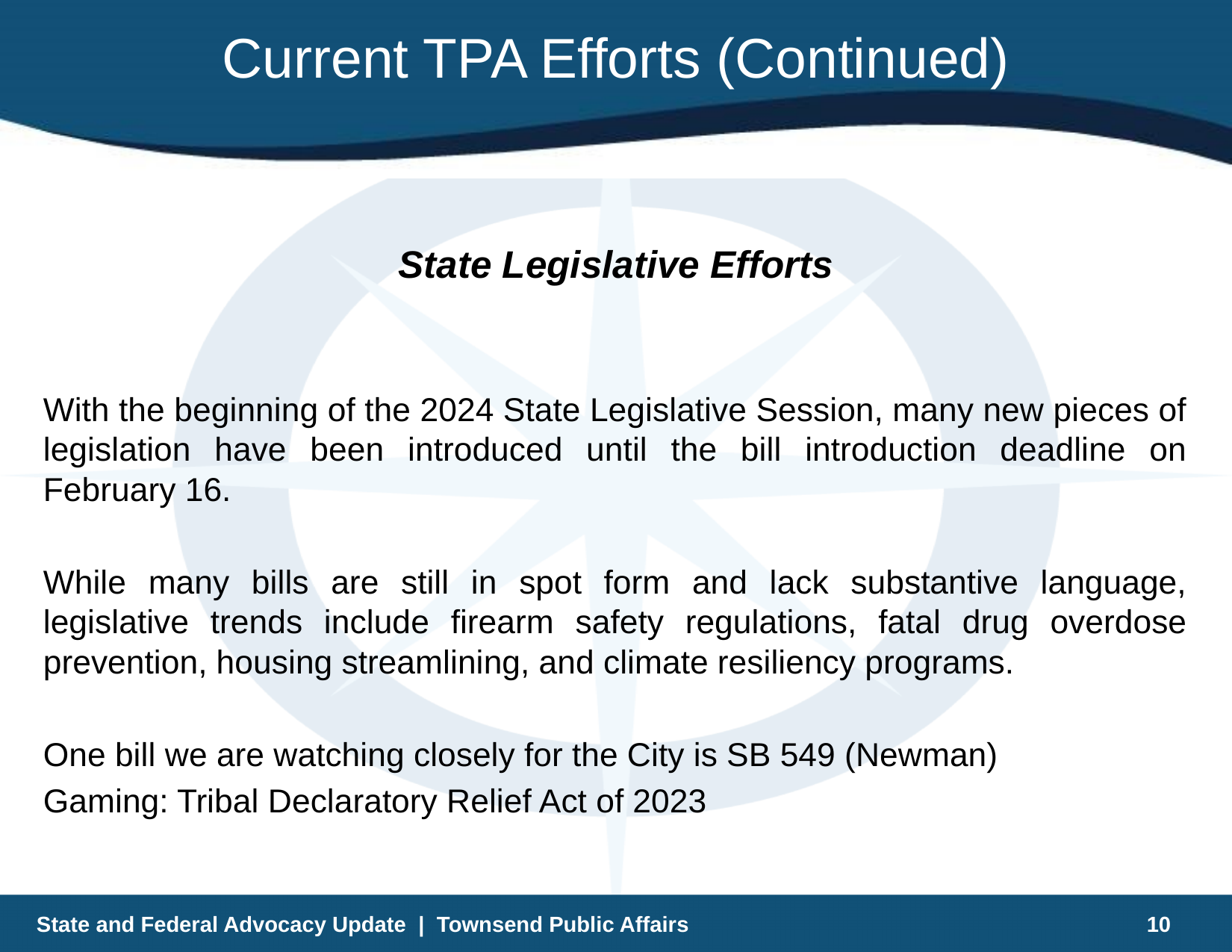

# Current TPA Efforts (Continued)
State Legislative Efforts

With the beginning of the 2024 State Legislative Session, many new pieces of legislation have been introduced until the bill introduction deadline on February 16.

While many bills are still in spot form and lack substantive language, legislative trends include firearm safety regulations, fatal drug overdose prevention, housing streamlining, and climate resiliency programs.

One bill we are watching closely for the City is SB 549 (Newman)
Gaming: Tribal Declaratory Relief Act of 2023
State and Federal Advocacy Update  |  Townsend Public Affairs